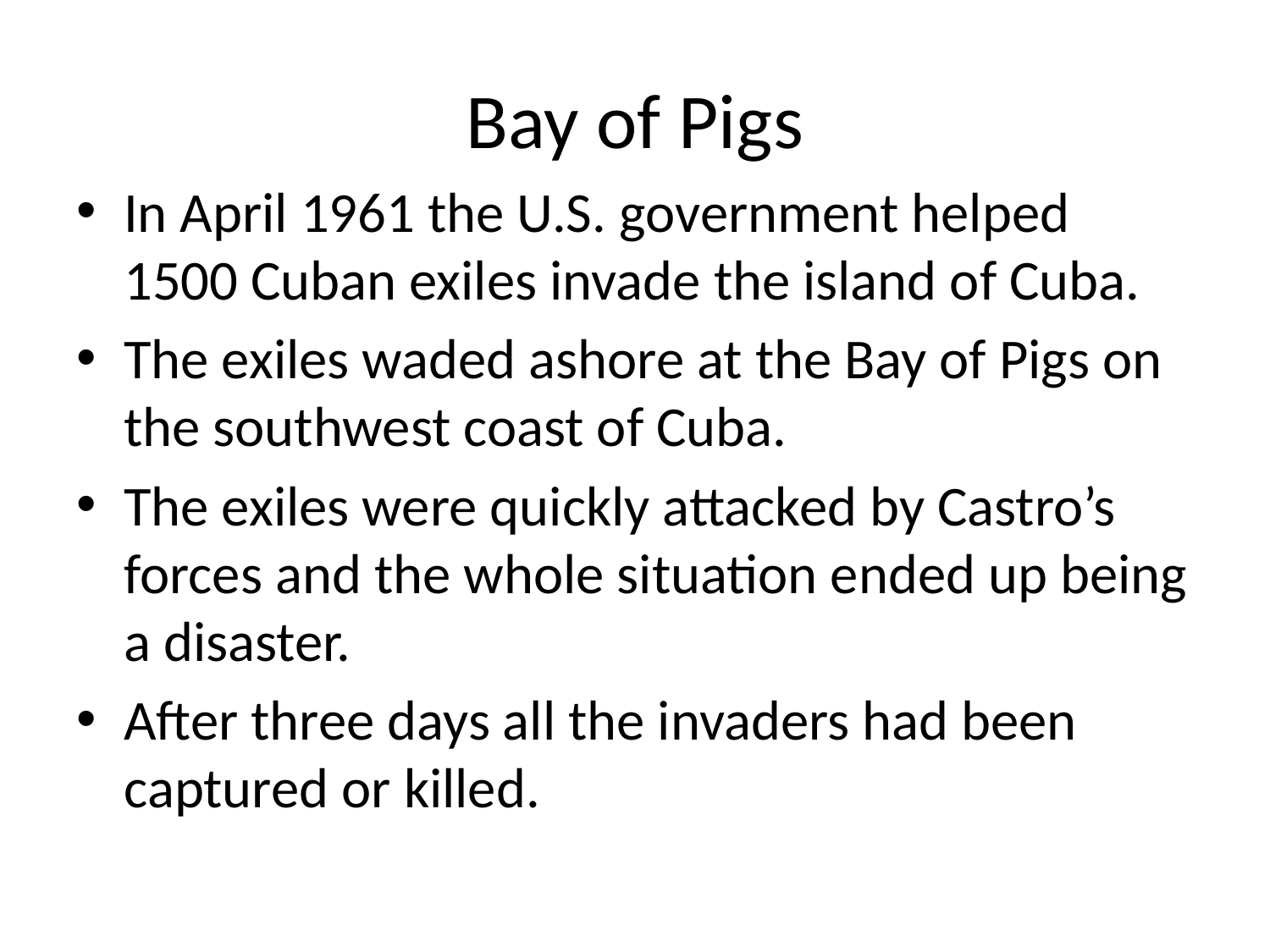

# Bay of Pigs
In April 1961 the U.S. government helped 1500 Cuban exiles invade the island of Cuba.
The exiles waded ashore at the Bay of Pigs on the southwest coast of Cuba.
The exiles were quickly attacked by Castro’s forces and the whole situation ended up being a disaster.
After three days all the invaders had been captured or killed.